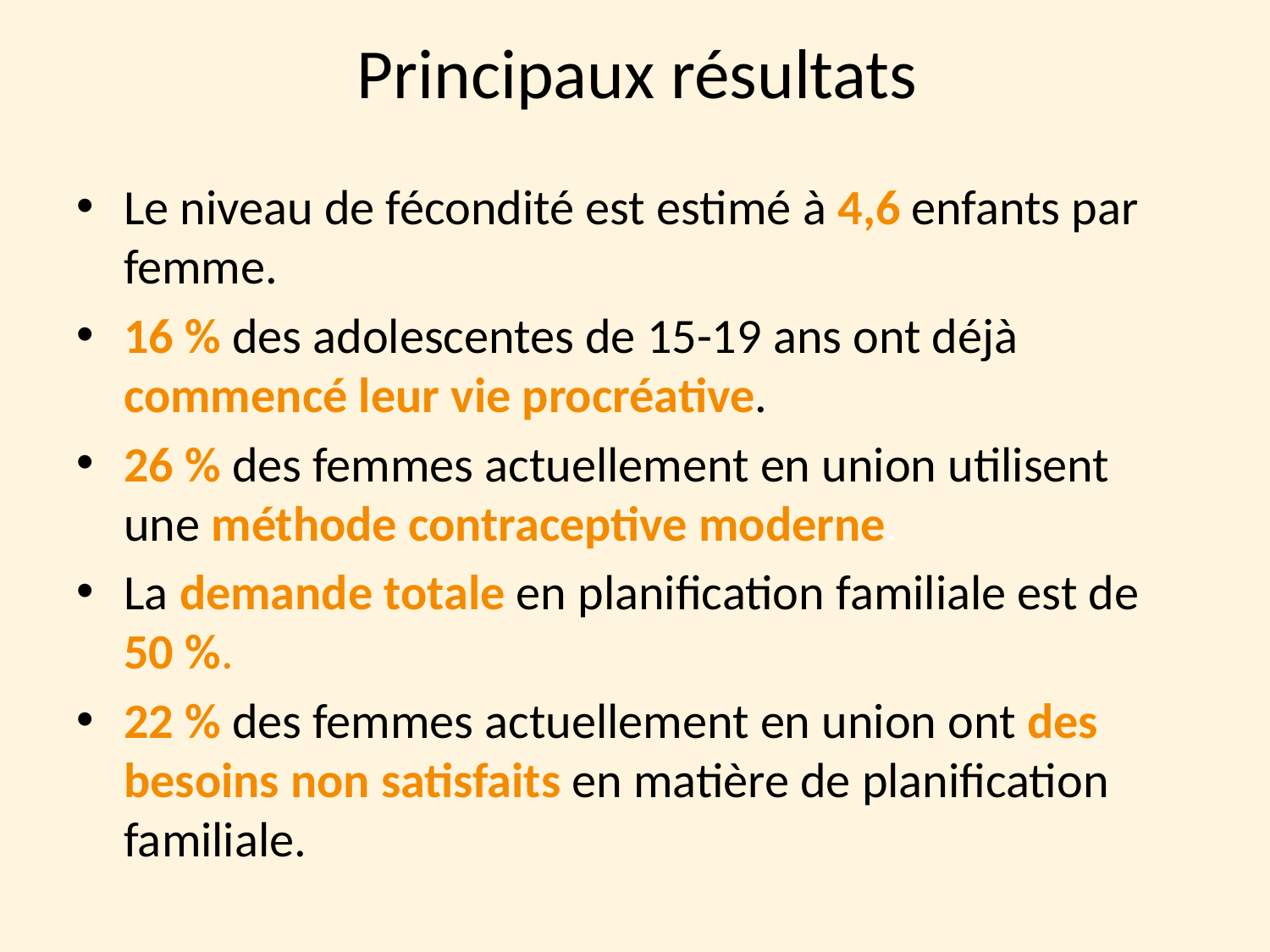

Principaux résultats
Le niveau de fécondité est estimé à 4,6 enfants par femme.
16 % des adolescentes de 15-19 ans ont déjà commencé leur vie procréative.
26 % des femmes actuellement en union utilisent une méthode contraceptive moderne.
La demande totale en planification familiale est de 50 %.
22 % des femmes actuellement en union ont des besoins non satisfaits en matière de planification familiale.